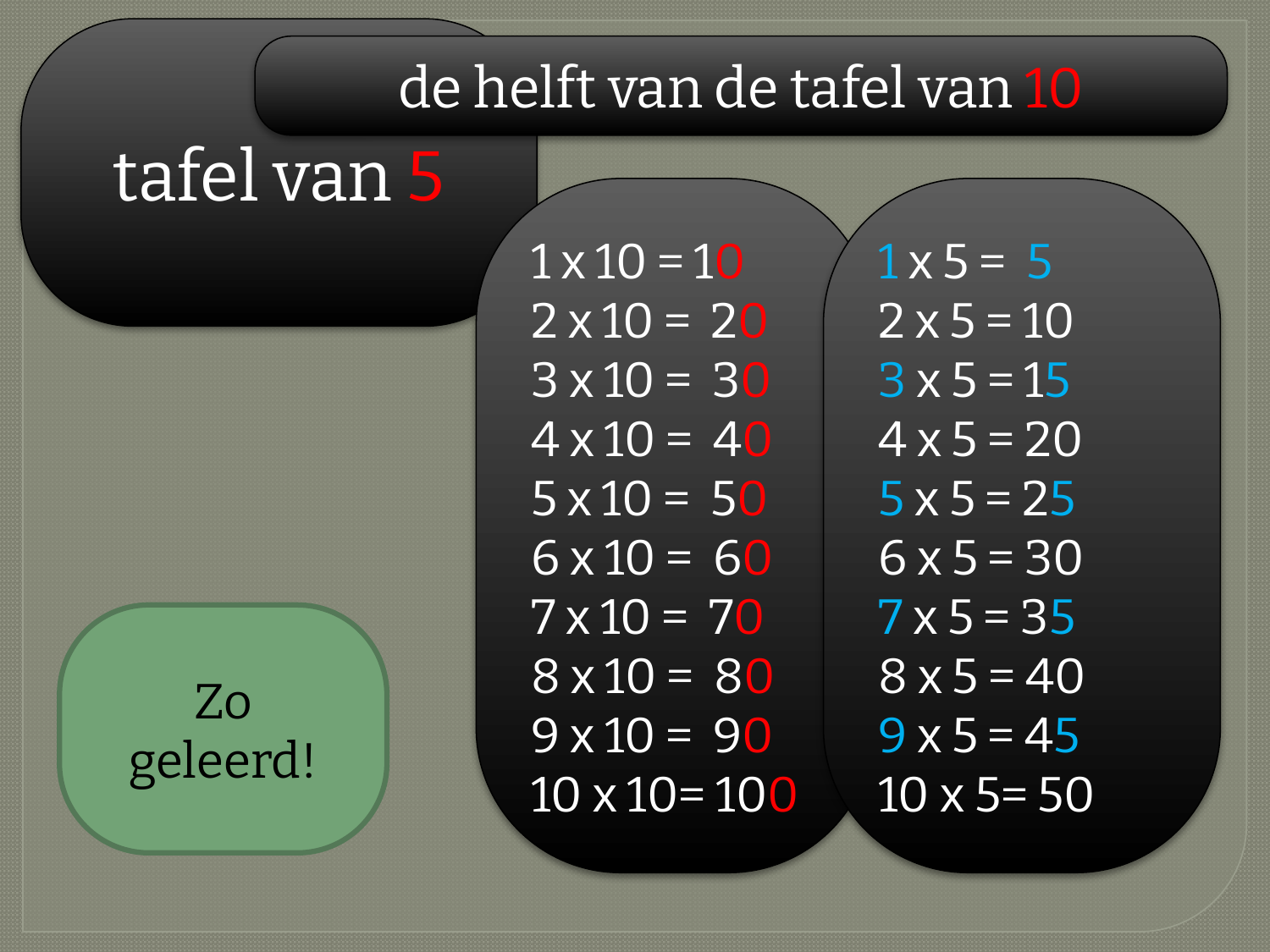

tafel van 5
de helft van de tafel van 10
1 x 10 = 10
2 x 10 =  20
3 x 10 =  30
4 x 10 =  40
5 x 10 =  50
6 x 10 =  60
7 x 10 =  70
8 x 10 =  80
9 x 10 =  90
10 x 10= 100
1 x 5 =  5
2 x 5 = 10
3 x 5 = 15
4 x 5 = 20
5 x 5 = 25
6 x 5 = 30
7 x 5 = 35
8 x 5 = 40
9 x 5 = 45
10 x 5= 50
Zo geleerd!